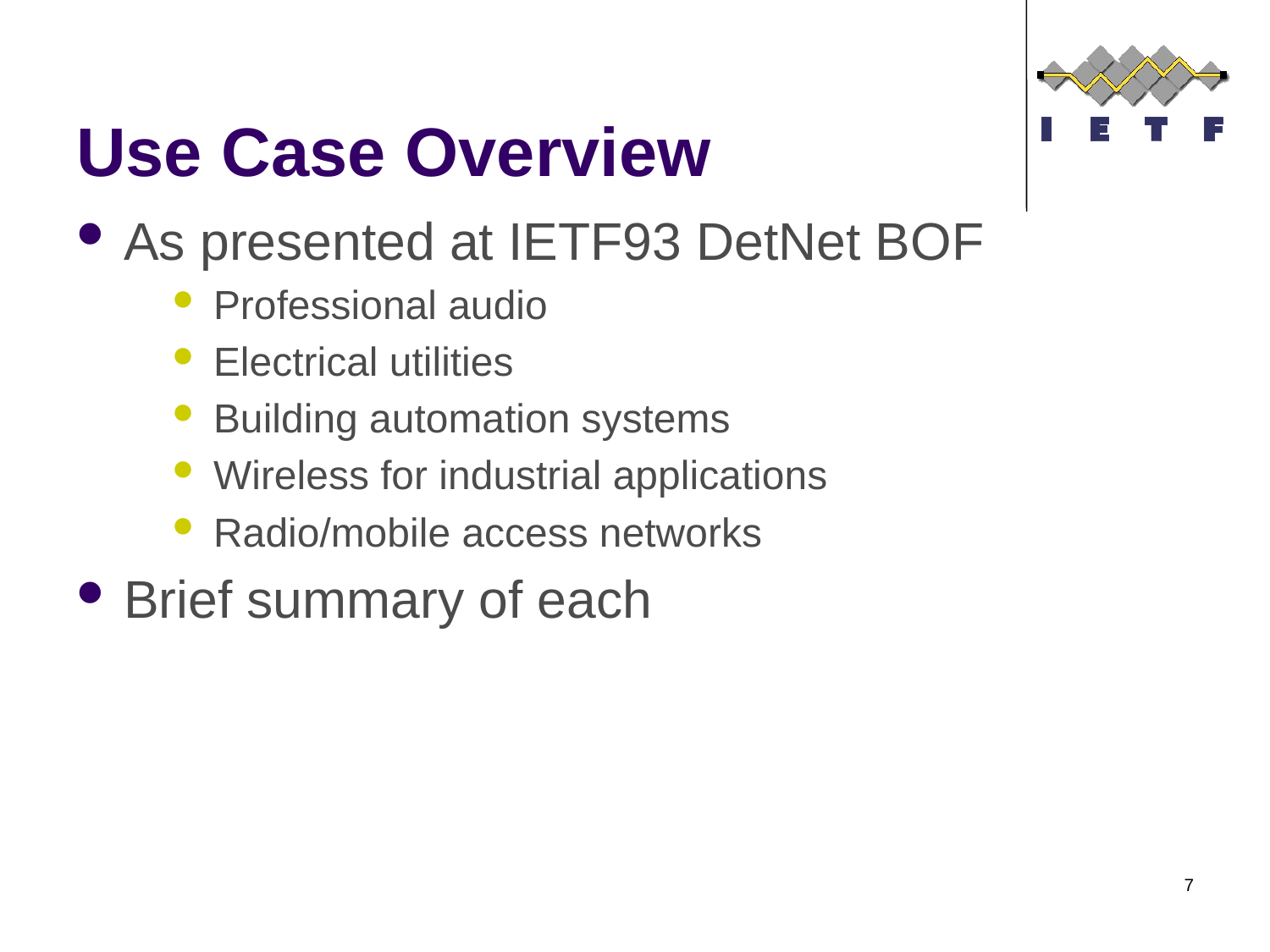

# Use Case Overview
As presented at IETF93 DetNet BOF
Professional audio
Electrical utilities
Building automation systems
Wireless for industrial applications
Radio/mobile access networks
Brief summary of each

7